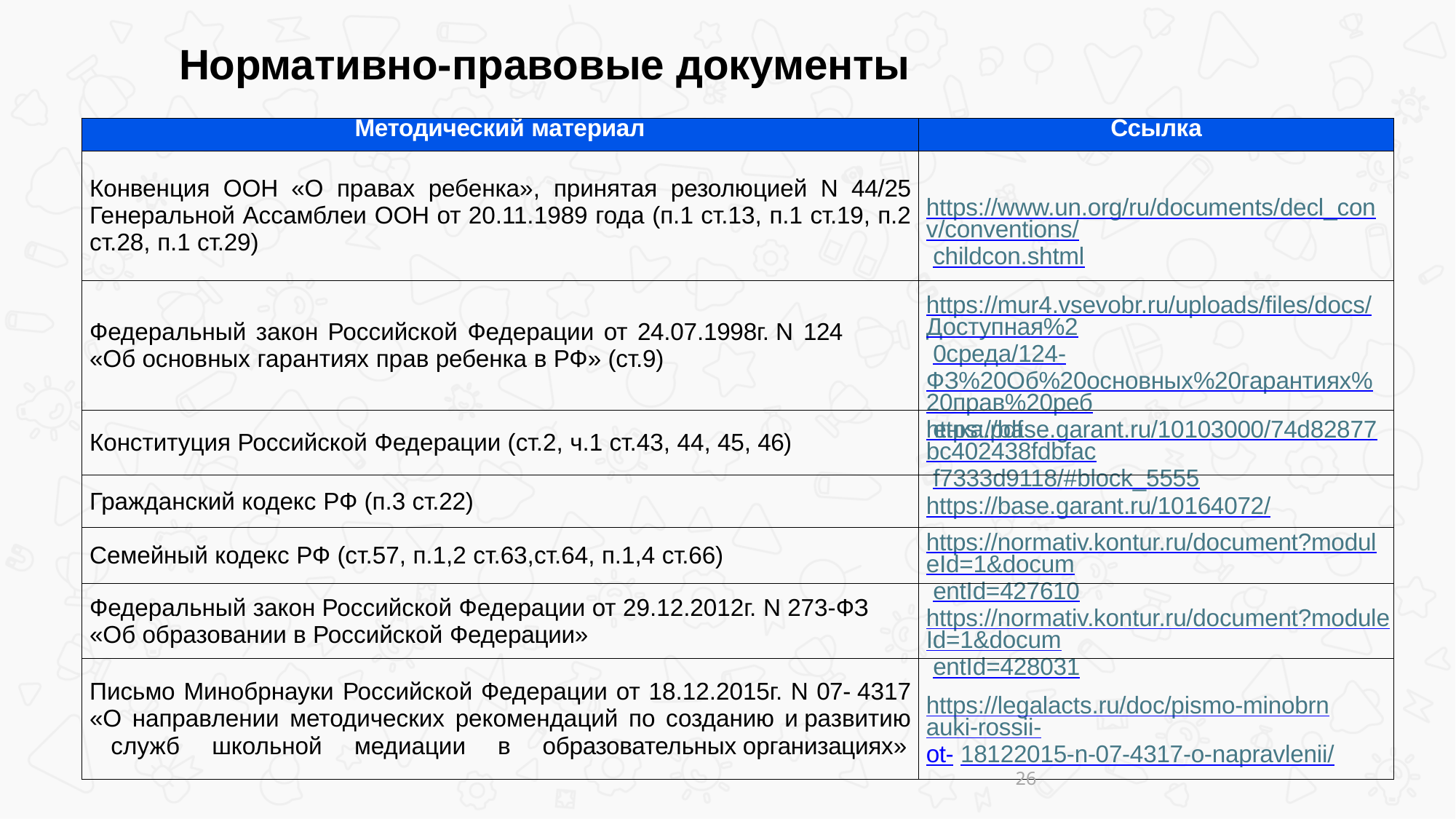

# Нормативно-правовые документы
| Методический материал | Ссылка |
| --- | --- |
| Конвенция ООН «О правах ребенка», принятая резолюцией N 44/25 Генеральной Ассамблеи ООН от 20.11.1989 года (п.1 ст.13, п.1 ст.19, п.2 ст.28, п.1 ст.29) | https://www.un.org/ru/documents/decl\_conv/conventions/ childcon.shtml |
| Федеральный закон Российской Федерации от 24.07.1998г. N 124 «Об основных гарантиях прав ребенка в РФ» (ст.9) | https://mur4.vsevobr.ru/uploads/files/docs/Доступная%2 0среда/124- ФЗ%20Об%20основных%20гарантиях%20прав%20реб енка.pdf |
| Конституция Российской Федерации (ст.2, ч.1 ст.43, 44, 45, 46) | https://base.garant.ru/10103000/74d82877bc402438fdbfac f7333d9118/#block\_5555 |
| Гражданский кодекс РФ (п.3 ст.22) | https://base.garant.ru/10164072/ |
| Семейный кодекс РФ (ст.57, п.1,2 ст.63,ст.64, п.1,4 ст.66) | https://normativ.kontur.ru/document?moduleId=1&docum entId=427610 |
| Федеральный закон Российской Федерации от 29.12.2012г. N 273-ФЗ «Об образовании в Российской Федерации» | https://normativ.kontur.ru/document?moduleId=1&docum entId=428031 |
| Письмо Минобрнауки Российской Федерации от 18.12.2015г. N 07- 4317 «О направлении методических рекомендаций по созданию и развитию служб школьной медиации в образовательных организациях» | https://legalacts.ru/doc/pismo-minobrnauki-rossii-ot- 18122015-n-07-4317-o-napravlenii/ |
26